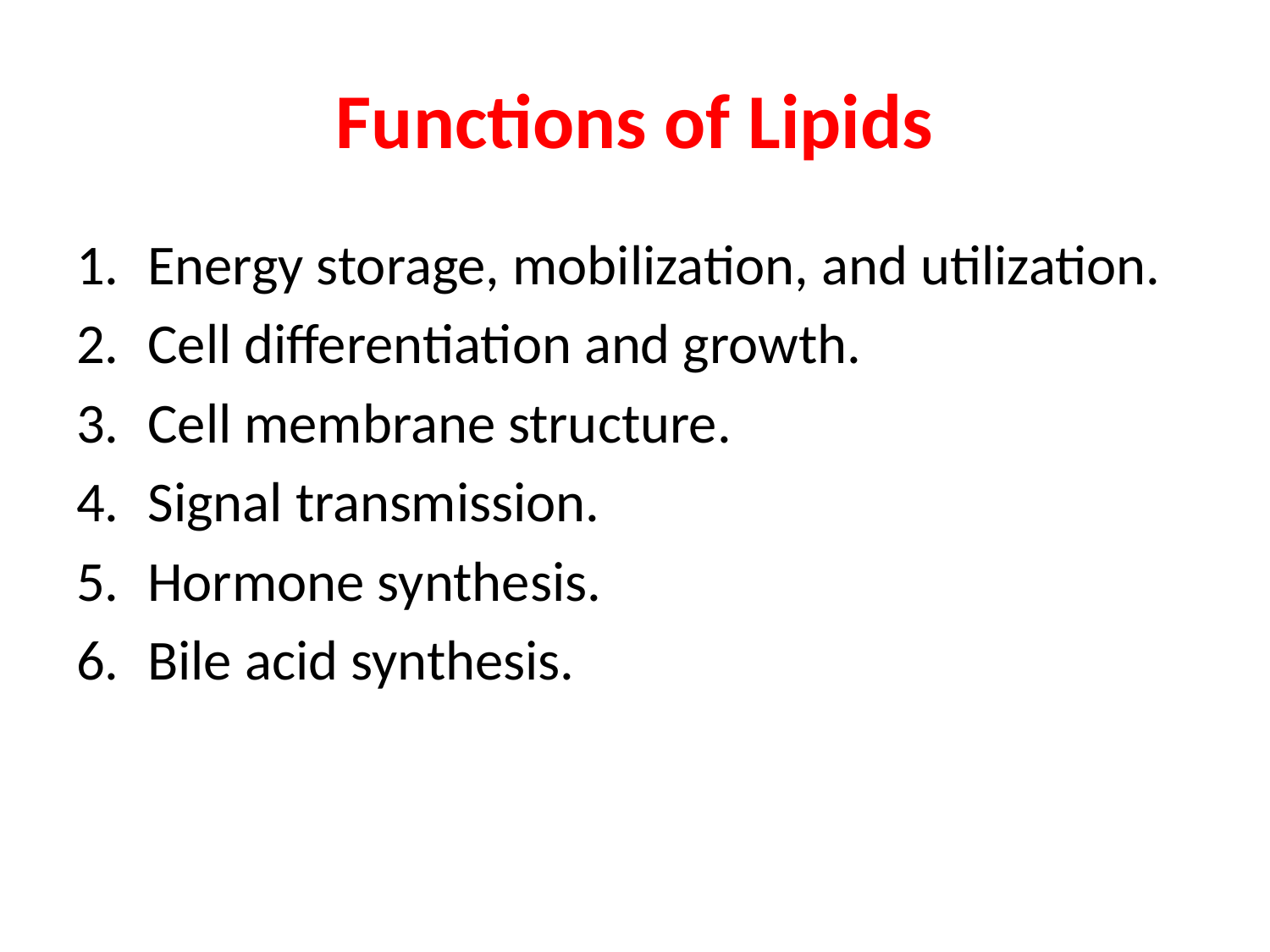

# Functions of Lipids
Energy storage, mobilization, and utilization.
Cell differentiation and growth.
Cell membrane structure.
Signal transmission.
Hormone synthesis.
Bile acid synthesis.